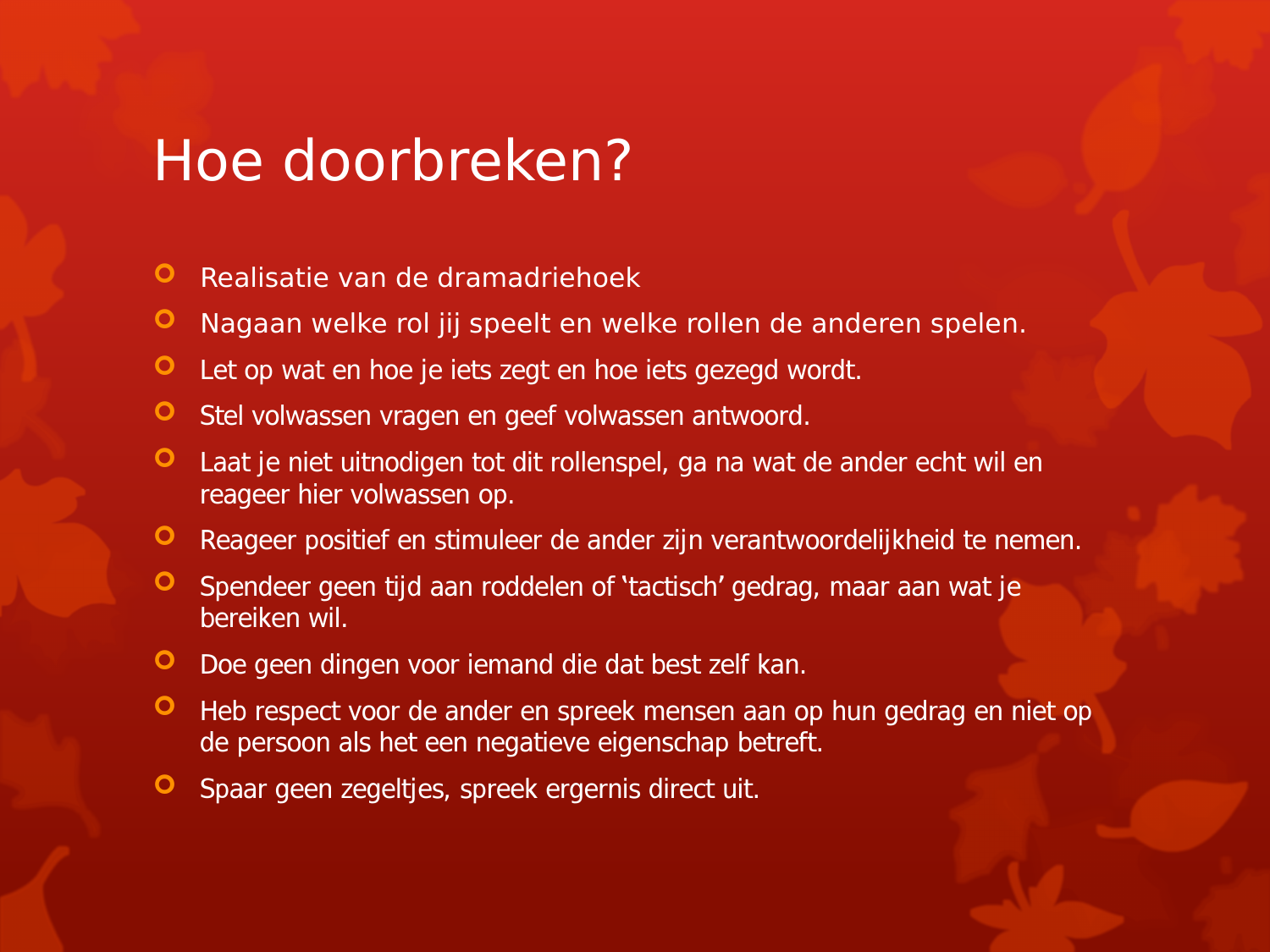

# Hoe doorbreken?
Realisatie van de dramadriehoek
Nagaan welke rol jij speelt en welke rollen de anderen spelen.
Let op wat en hoe je iets zegt en hoe iets gezegd wordt.
Stel volwassen vragen en geef volwassen antwoord.
Laat je niet uitnodigen tot dit rollenspel, ga na wat de ander echt wil en reageer hier volwassen op.
Reageer positief en stimuleer de ander zijn verantwoordelijkheid te nemen.
Spendeer geen tijd aan roddelen of ‘tactisch’ gedrag, maar aan wat je bereiken wil.
Doe geen dingen voor iemand die dat best zelf kan.
Heb respect voor de ander en spreek mensen aan op hun gedrag en niet op de persoon als het een negatieve eigenschap betreft.
Spaar geen zegeltjes, spreek ergernis direct uit.